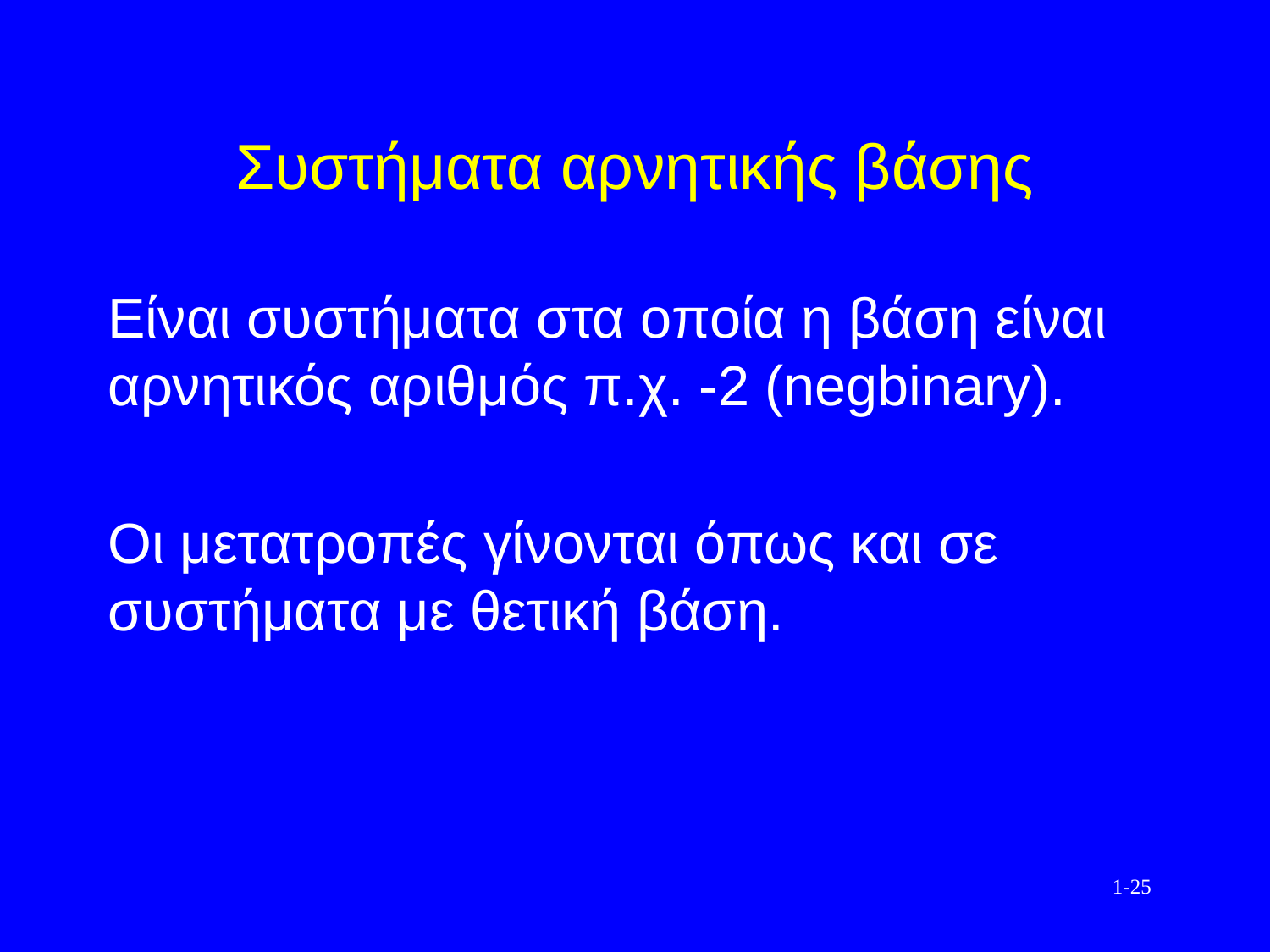

# Συστήματα αρνητικής βάσης
Είναι συστήματα στα οποία η βάση είναι αρνητικός αριθμός π.χ. -2 (negbinary).

Οι μετατροπές γίνονται όπως και σε συστήματα με θετική βάση.